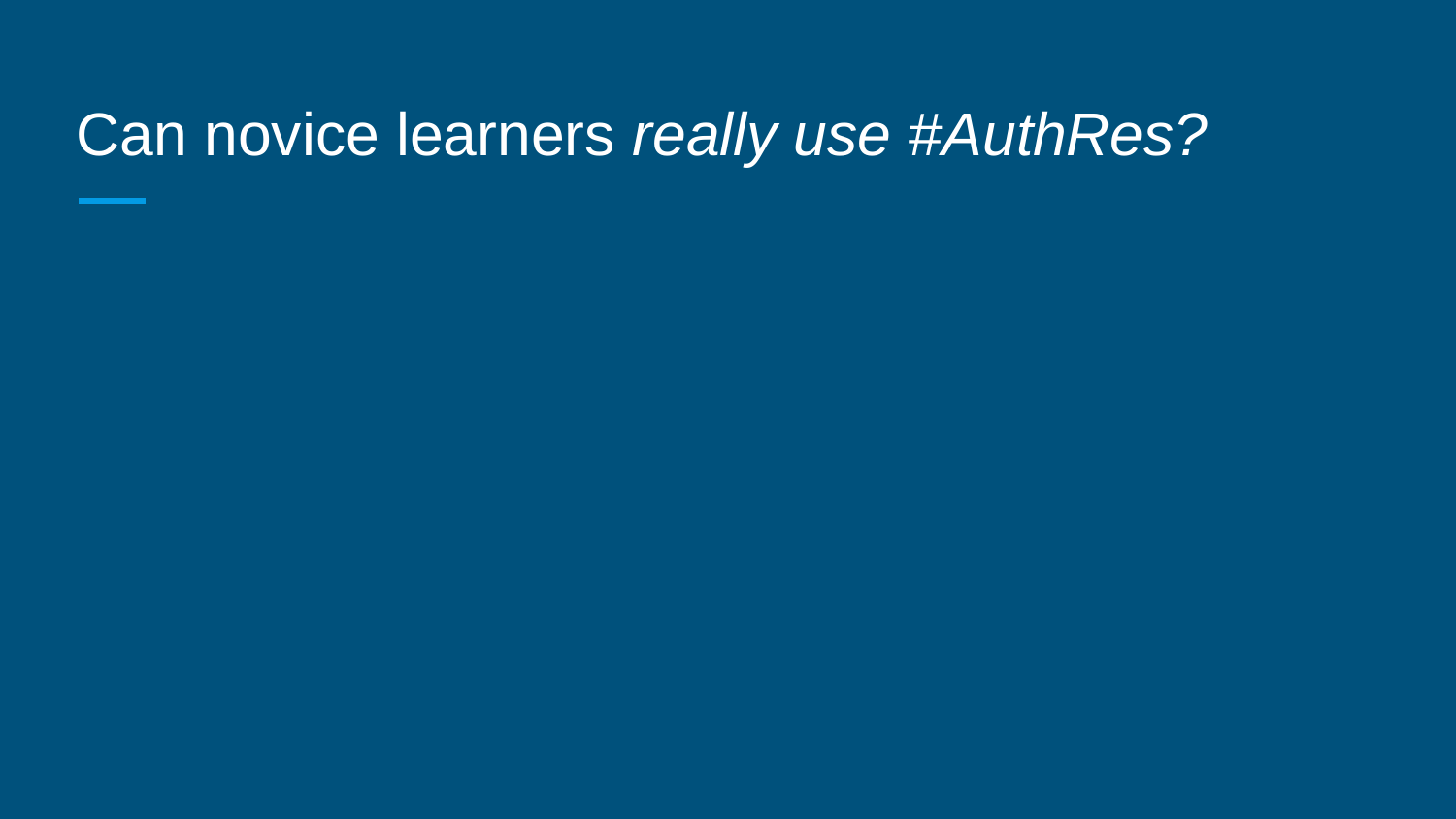

# Can novice learners really use #AuthRes?